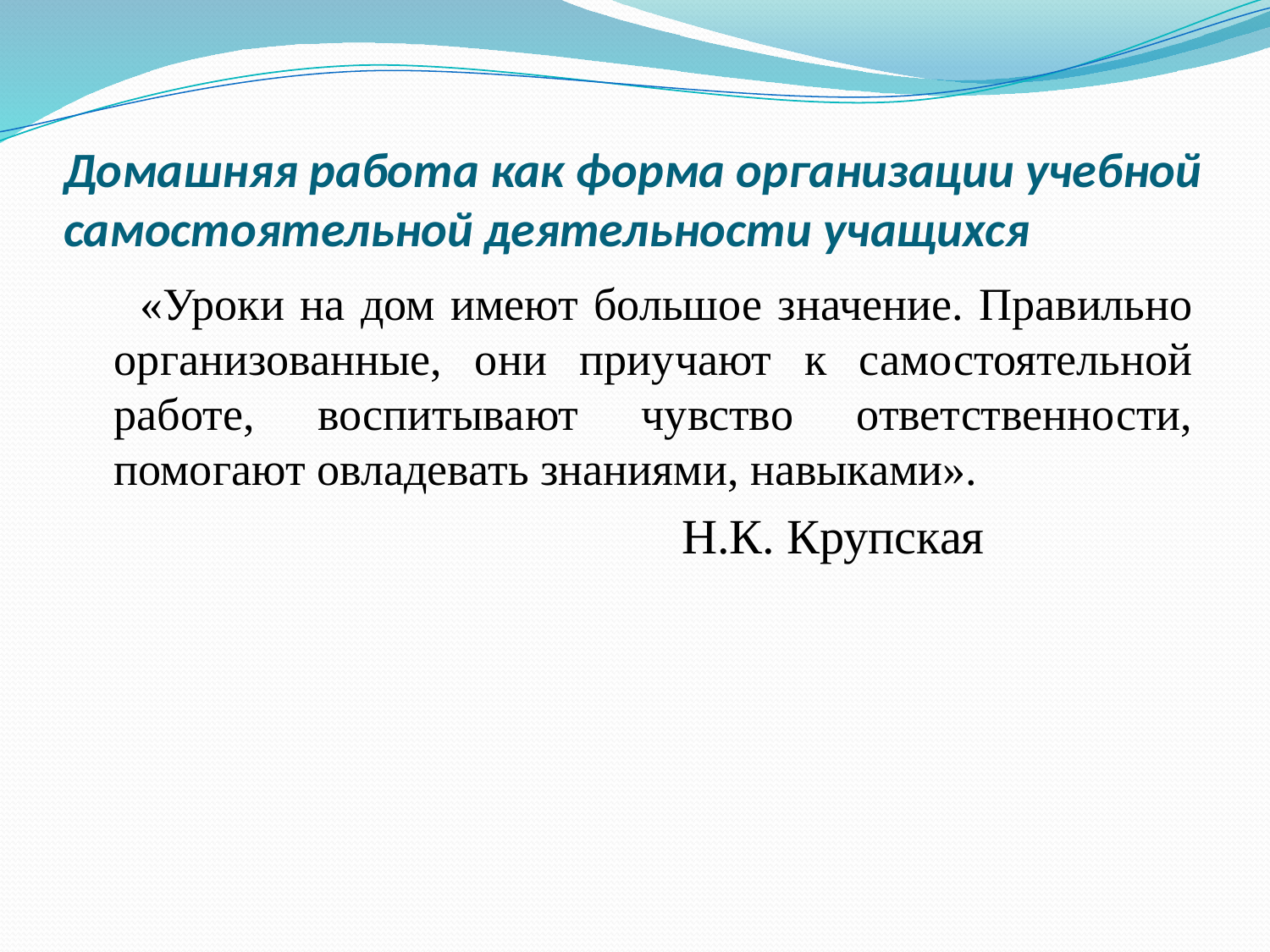

# Домашняя работа как форма организации учебной самостоятельной деятельности учащихся
    «Уроки на дом имеют большое значение. Правильно организованные, они приучают к самостоятельной работе, воспитывают чувство ответственности, помогают овладевать знаниями, навыками».
                                                     Н.К. Крупская